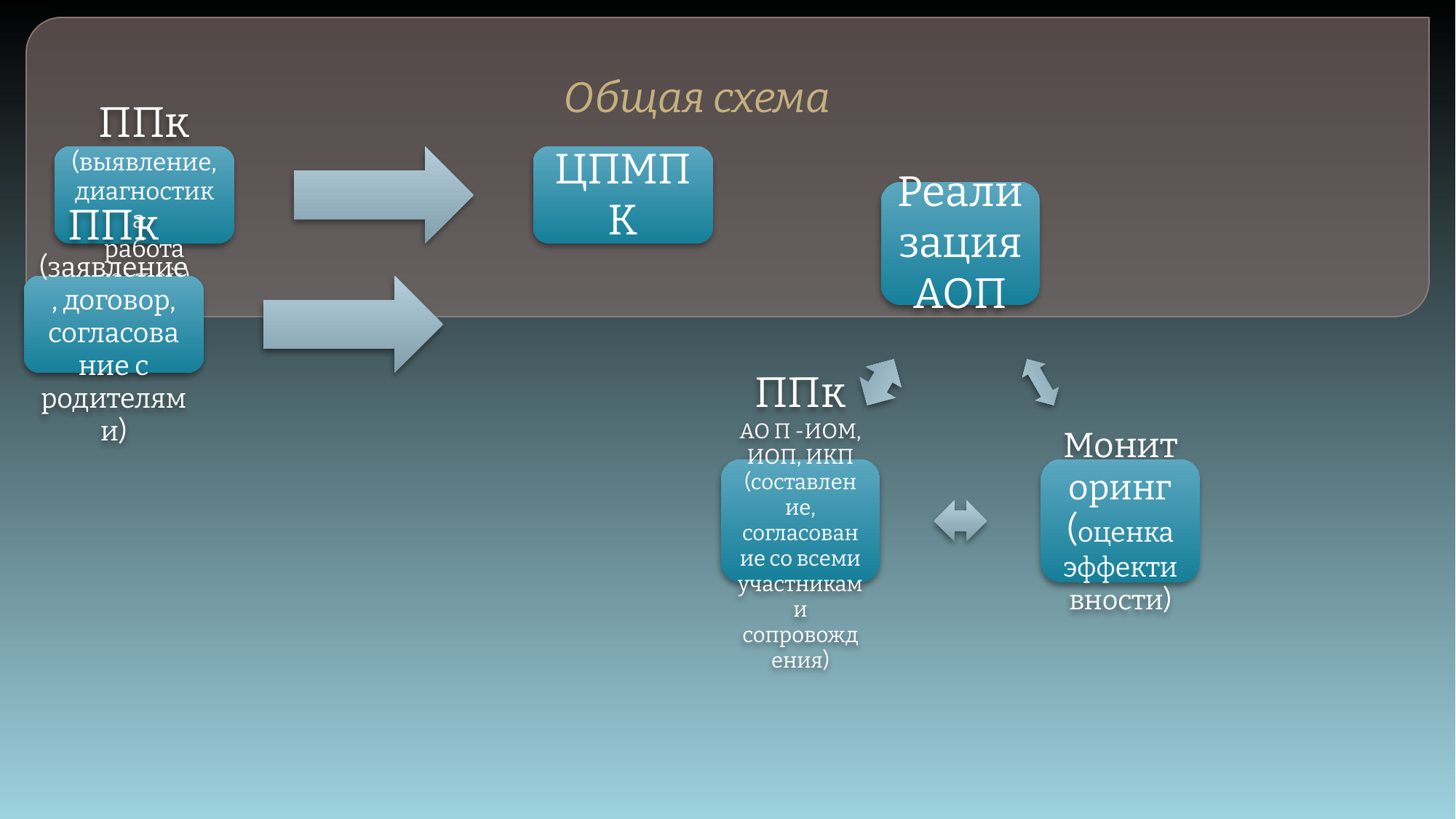

Общая схема
ППк (выявление, диагностика,
ЦПМПК
ППк
АО П -ИОМ, ИОП, ИКП (составление, согласование со всеми участниками сопровождения)
Мониторинг (оценка эффективности)
Реализация АОП